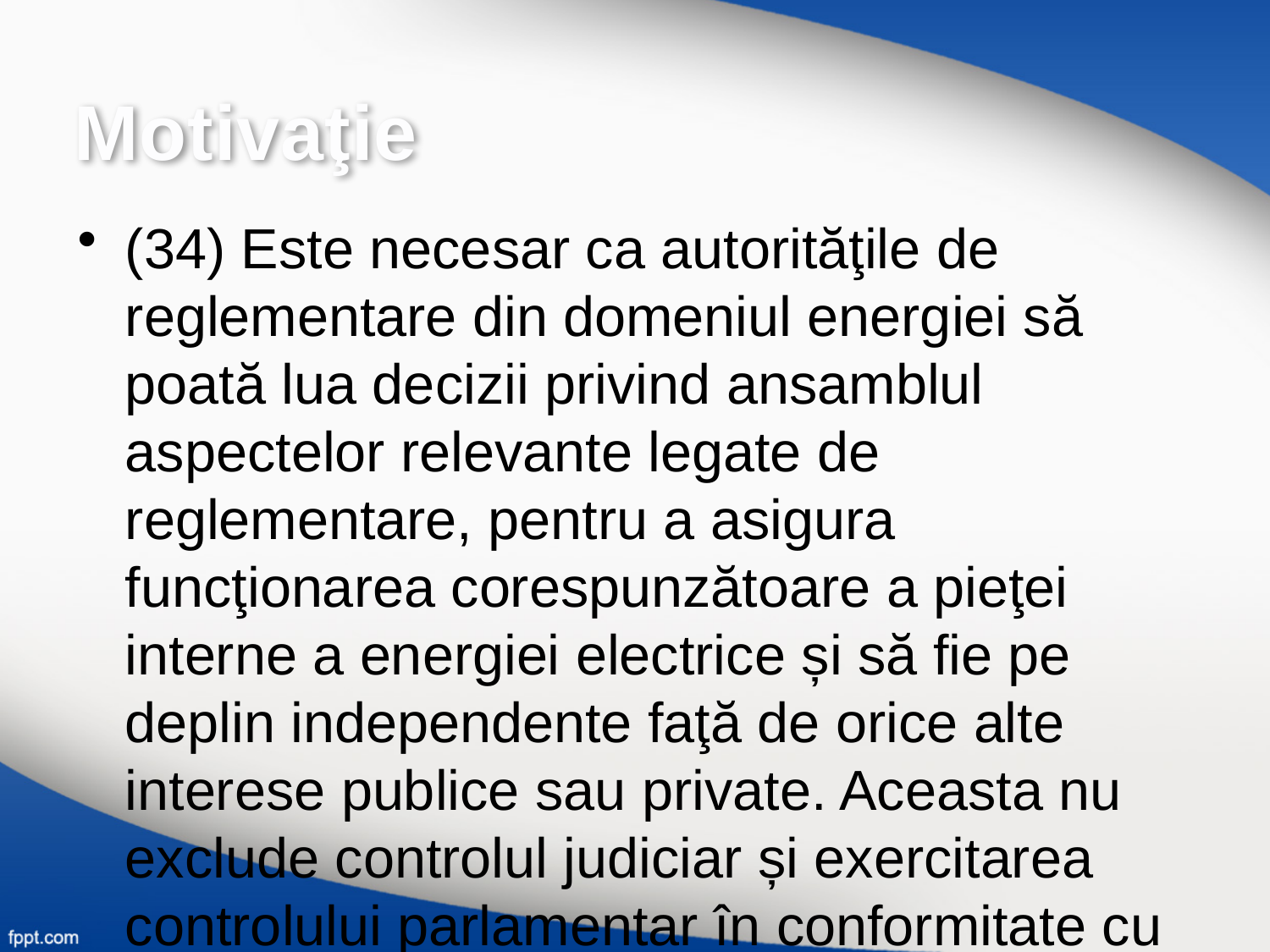

Motivaţie
(34) Este necesar ca autorităţile de reglementare din domeniul energiei să poată lua decizii privind ansamblul aspectelor relevante legate de reglementare, pentru a asigura funcţionarea corespunzătoare a pieţei interne a energiei electrice și să fie pe deplin independente faţă de orice alte interese publice sau private. Aceasta nu exclude controlul judiciar și exercitarea controlului parlamentar în conformitate cu dreptul constituţional al statelor membre.